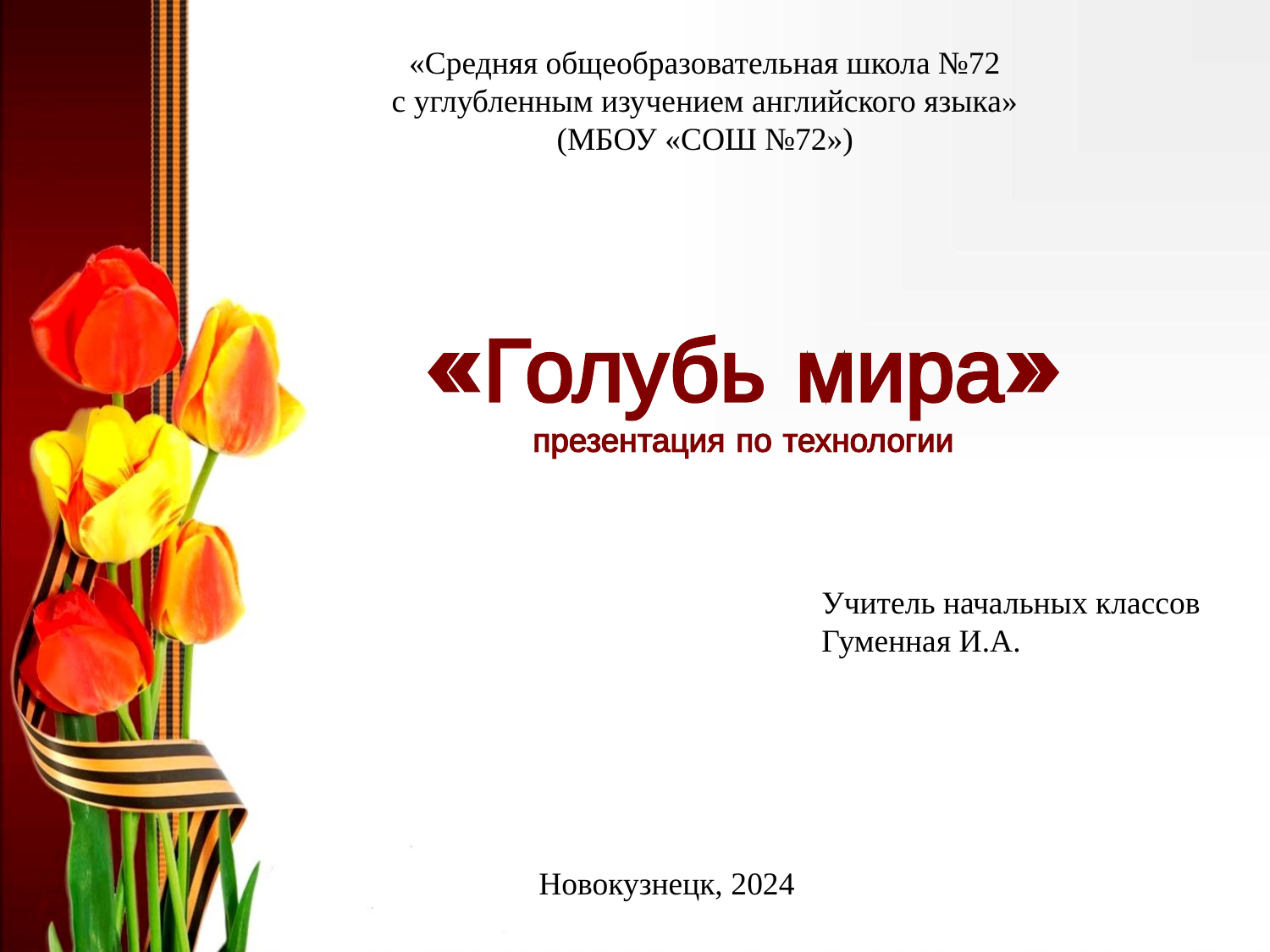

«Средняя общеобразовательная школа №72
 с углубленным изучением английского языка»
(МБОУ «СОШ №72»)

# «Голубь мира» презентация по технологии
Учитель начальных классов
Гуменная И.А.
Новокузнецк, 2024